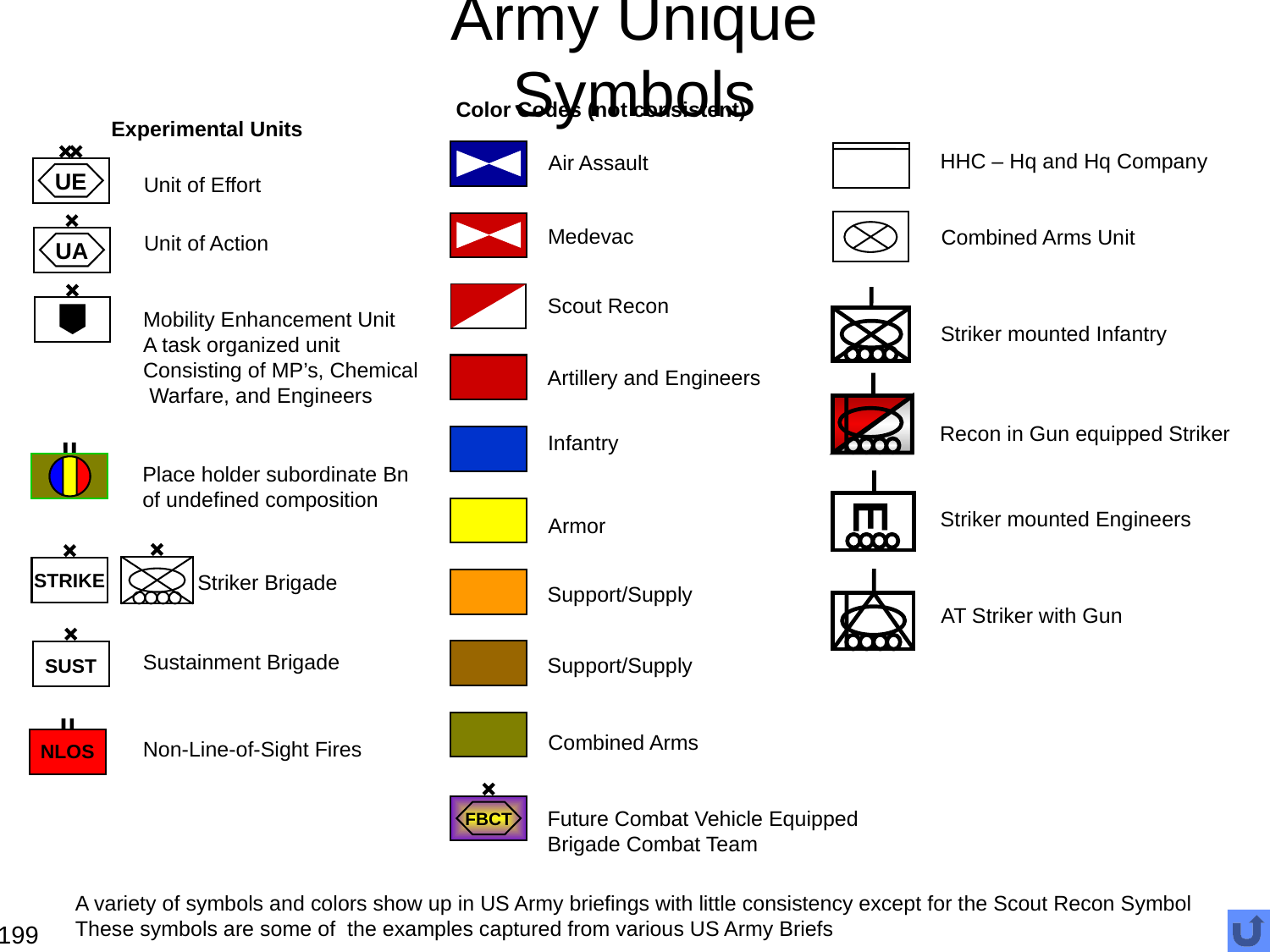

# Army Unique Symbols
Color Codes (not consistent)
Experimental Units

UE
HHC – Hq and Hq Company
Air Assault
Unit of Effort

UA
Medevac
Combined Arms Unit
Unit of Action

Scout Recon
Mobility Enhancement Unit
A task organized unit
Consisting of MP’s, Chemical
 Warfare, and Engineers
Striker mounted Infantry

Artillery and Engineers

Recon in Gun equipped Striker

Infantry

Place holder subordinate Bn
of undefined composition

E

Striker mounted Engineers
Armor

STRIKE
Striker Brigade

Support/Supply
AT Striker with Gun

SUST

Sustainment Brigade
Support/Supply

NLOS
Combined Arms
Non-Line-of-Sight Fires

FBCT
Future Combat Vehicle Equipped
Brigade Combat Team
A variety of symbols and colors show up in US Army briefings with little consistency except for the Scout Recon Symbol
These symbols are some of  the examples captured from various US Army Briefs
199